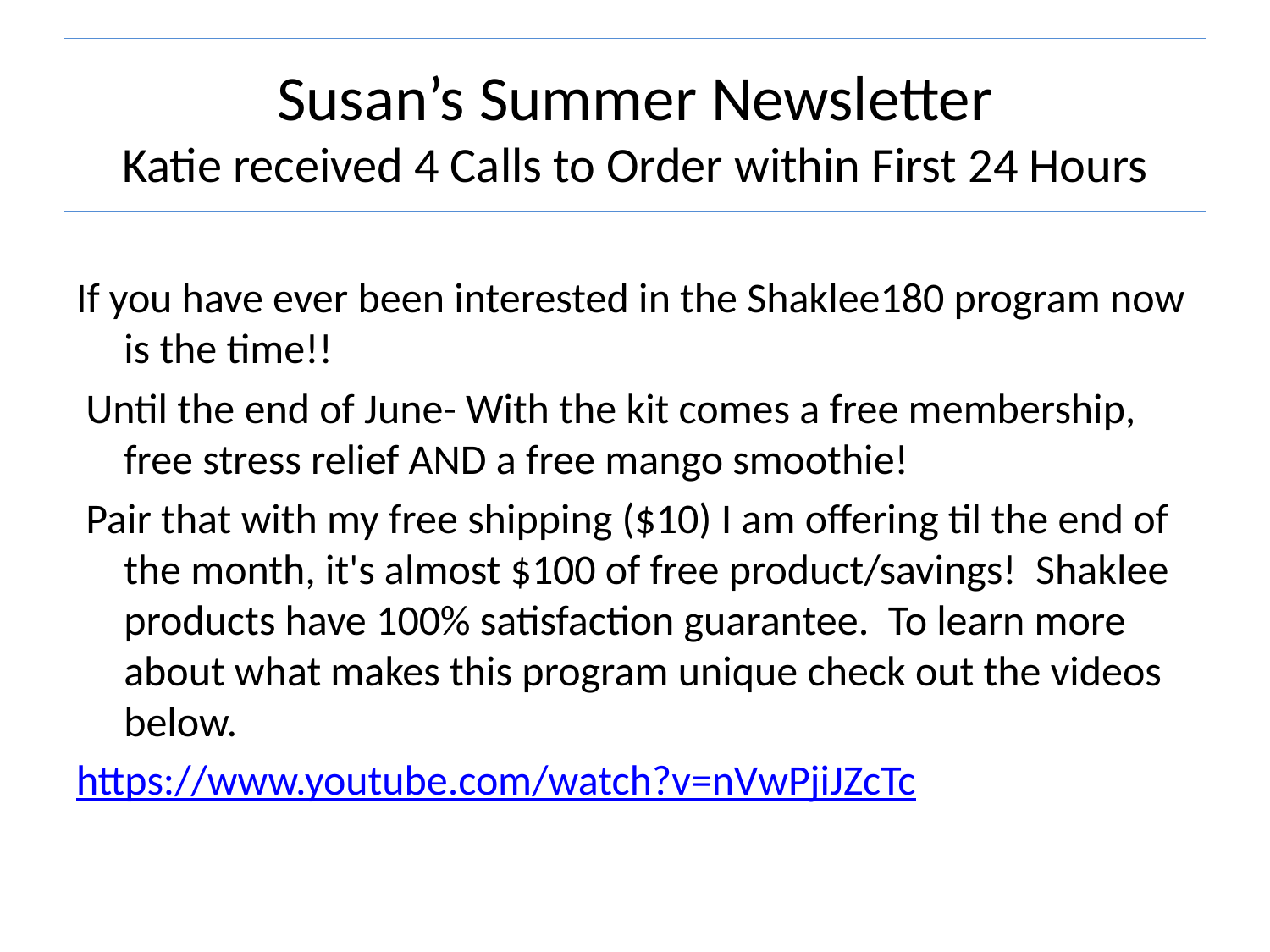

# Susan’s Summer Newsletter Katie received 4 Calls to Order within First 24 Hours
If you have ever been interested in the Shaklee180 program now is the time!!
 Until the end of June- With the kit comes a free membership, free stress relief AND a free mango smoothie!
 Pair that with my free shipping ($10) I am offering til the end of the month, it's almost $100 of free product/savings!  Shaklee products have 100% satisfaction guarantee.  To learn more about what makes this program unique check out the videos below.
https://www.youtube.com/watch?v=nVwPjiJZcTc